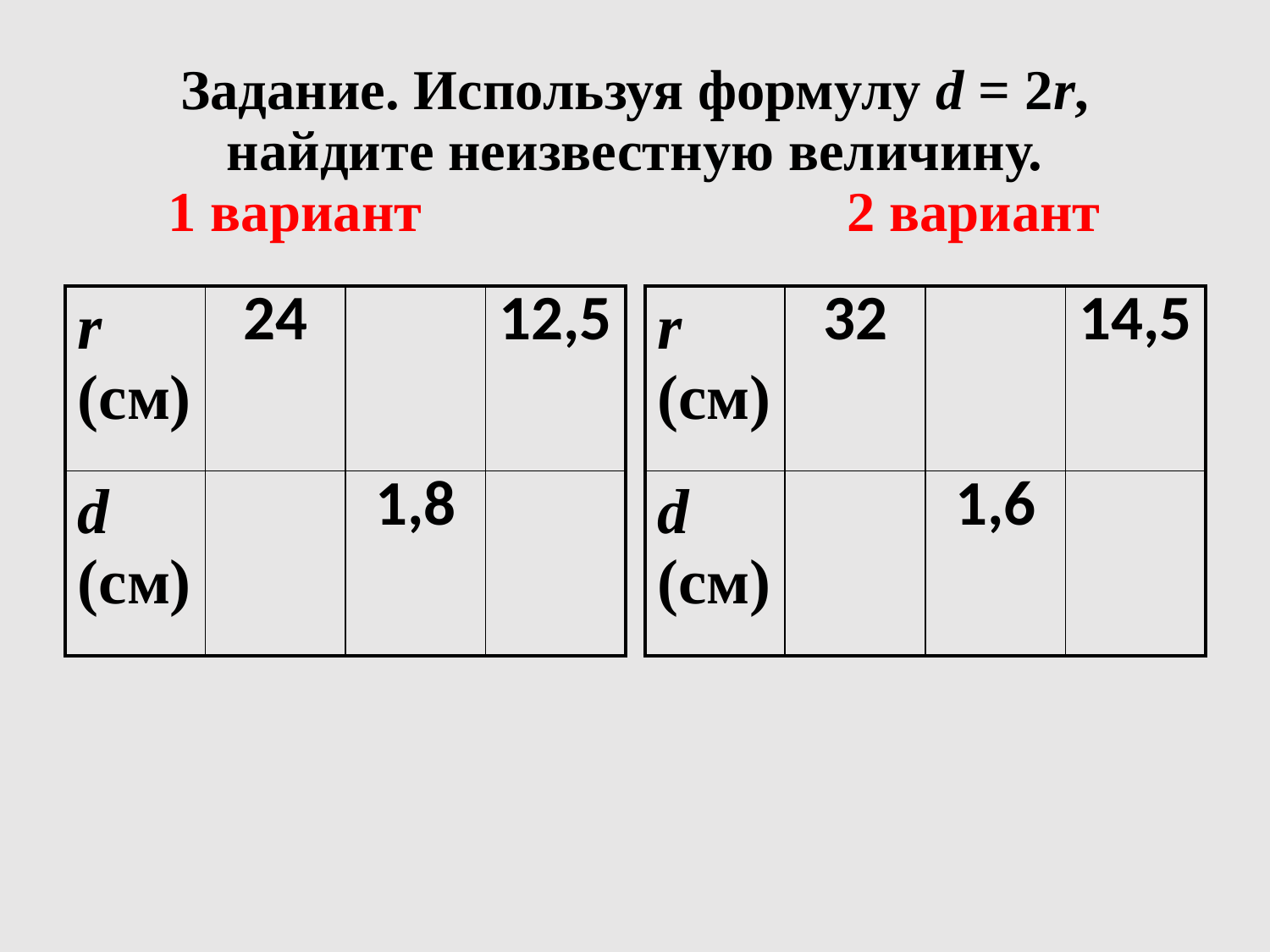

# Задание. Используя формулу d = 2r, найдите неизвестную величину. 1 вариант                              2 вариант
| r (см) | 24 |  | 12,5 |
| --- | --- | --- | --- |
| d (см) |  | 1,8 |  |
| r (см) | 32 |  | 14,5 |
| --- | --- | --- | --- |
| d (см) |  | 1,6 |  |